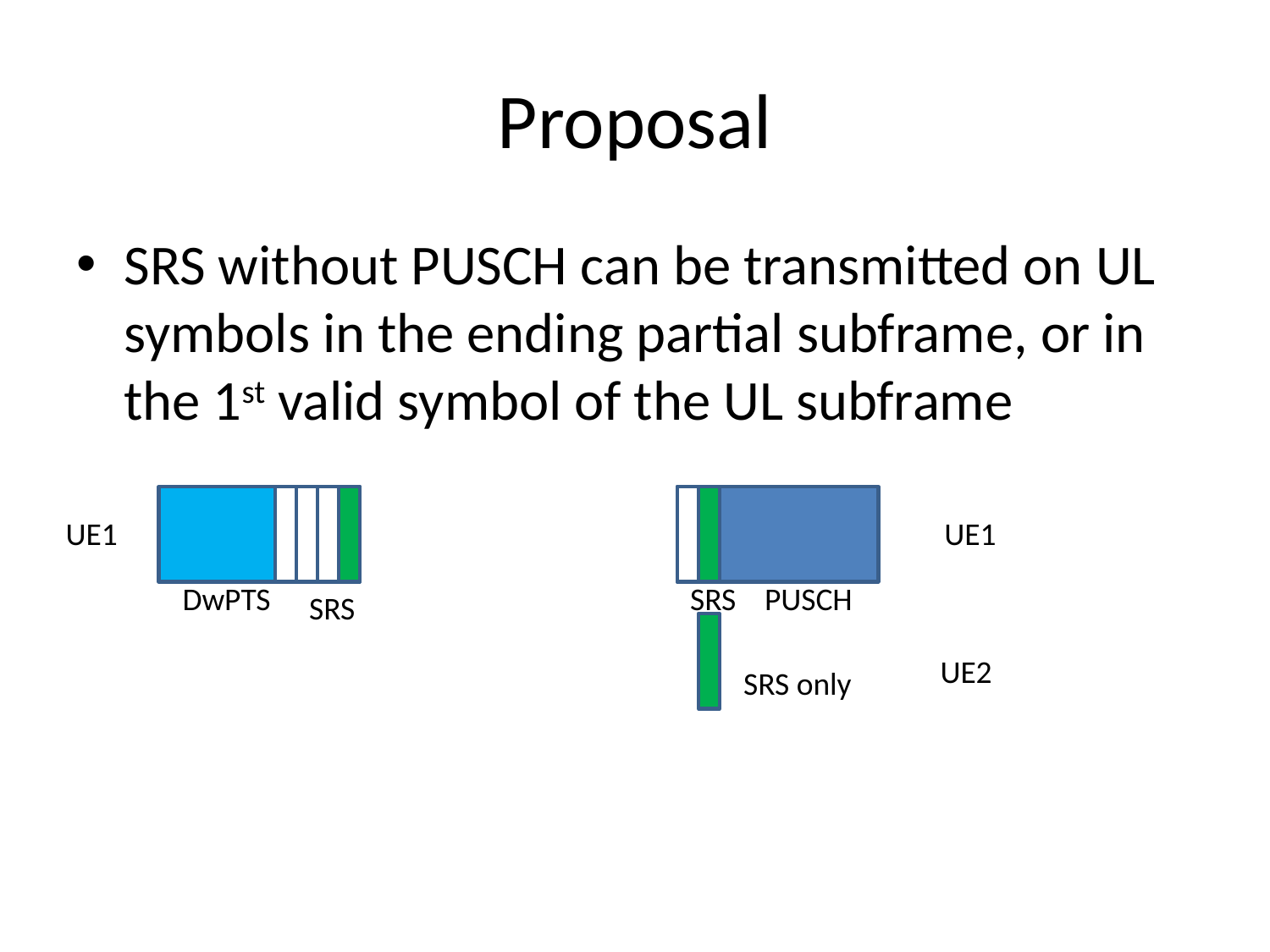

# Proposal
SRS without PUSCH can be transmitted on UL symbols in the ending partial subframe, or in the 1st valid symbol of the UL subframe

UE1
UE1
DwPTS
SRS
PUSCH
SRS

UE2
SRS only